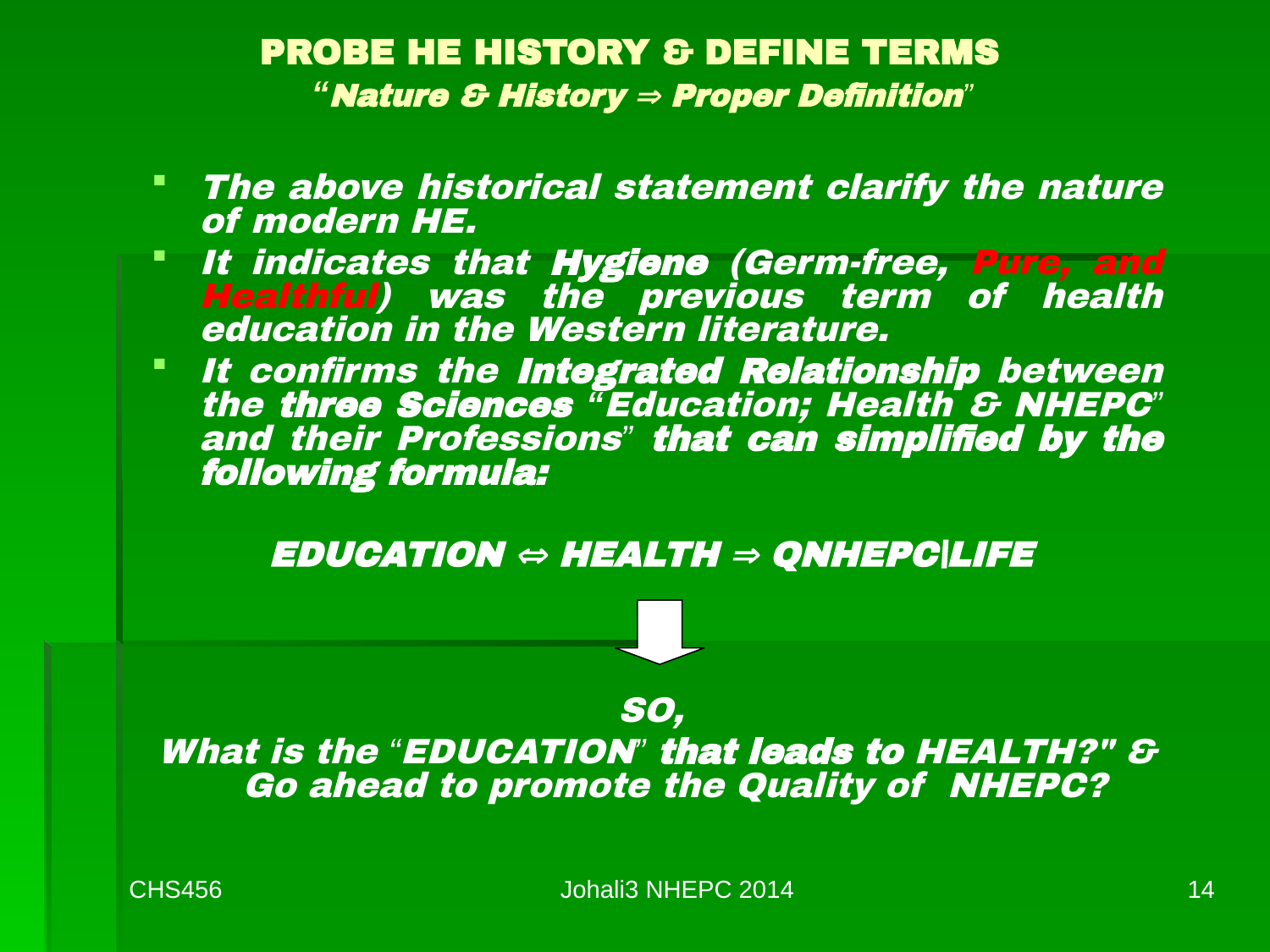

# PROBE HE HISTORY & DEFINE TERMS “Nature & History ⇒ Proper Definition”
The above historical statement clarify the nature of modern HE.
It indicates that Hygiene (Germ-free, Pure, and Healthful) was the previous term of health education in the Western literature.
It confirms the Integrated Relationship between the three Sciences “Education; Health & NHEPC” and their Professions” that can simplified by the following formula:

EDUCATION ⇔ HEALTH ⇒ QNHEPC\LIFE

SO,
What is the “EDUCATION” that leads to HEALTH?" & Go ahead to promote the Quality of  NHEPC?

CHS456
Johali3 NHEPC 2014
14